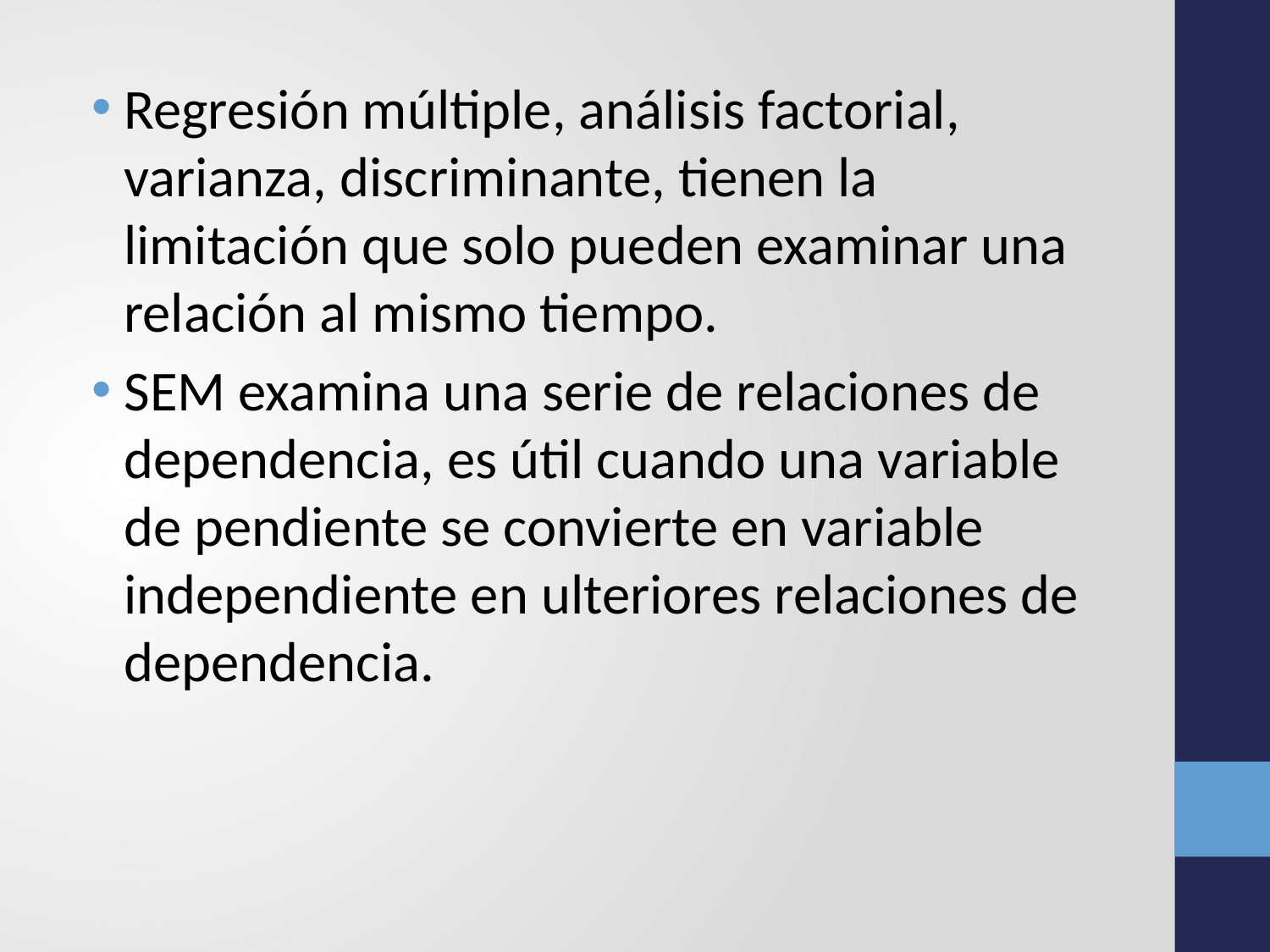

Regresión múltiple, análisis factorial, varianza, discriminante, tienen la limitación que solo pueden examinar una relación al mismo tiempo.
SEM examina una serie de relaciones de dependencia, es útil cuando una variable de pendiente se convierte en variable independiente en ulteriores relaciones de dependencia.